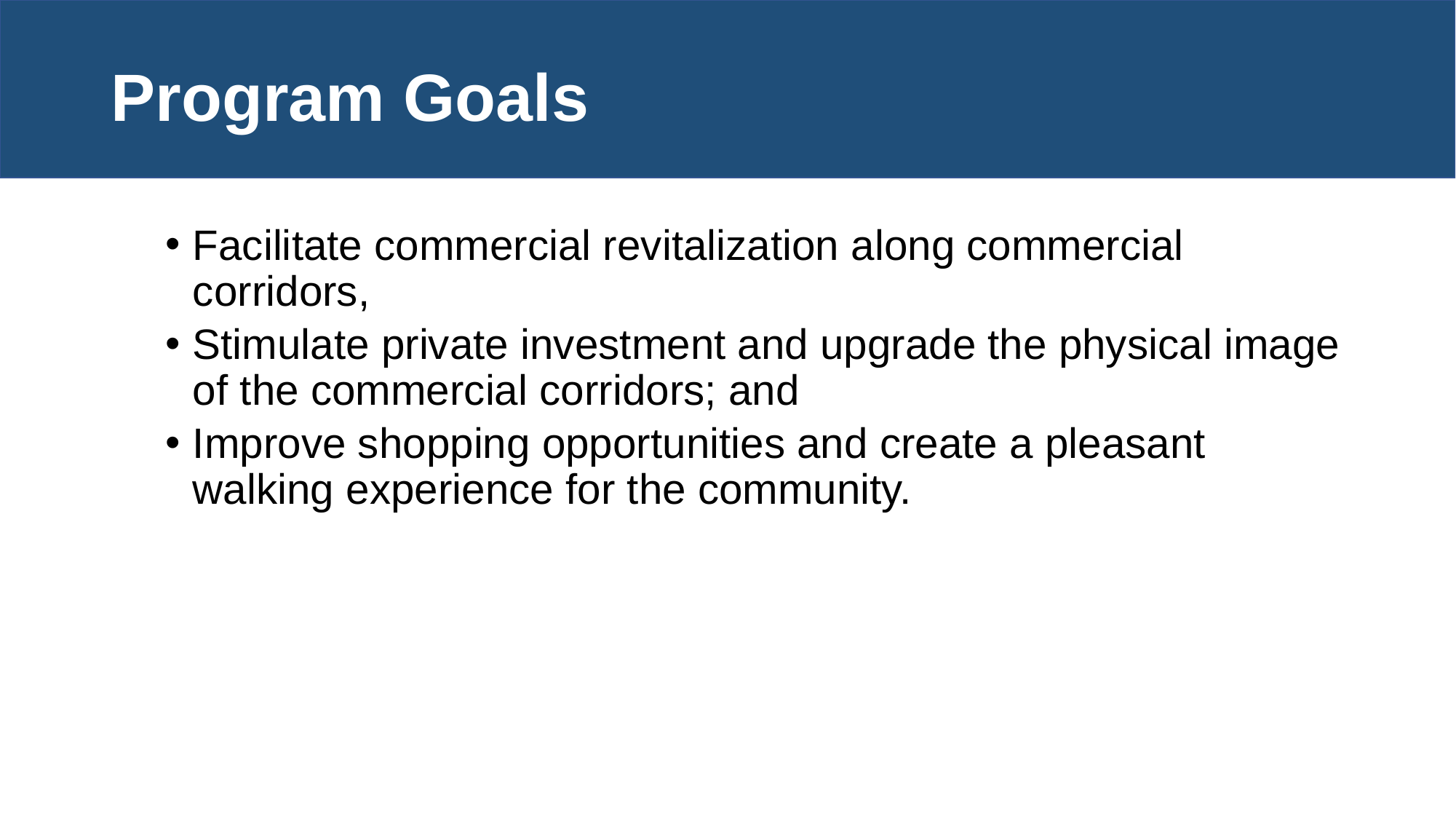

# Program Goals
Facilitate commercial revitalization along commercial corridors,
Stimulate private investment and upgrade the physical image of the commercial corridors; and
Improve shopping opportunities and create a pleasant walking experience for the community.